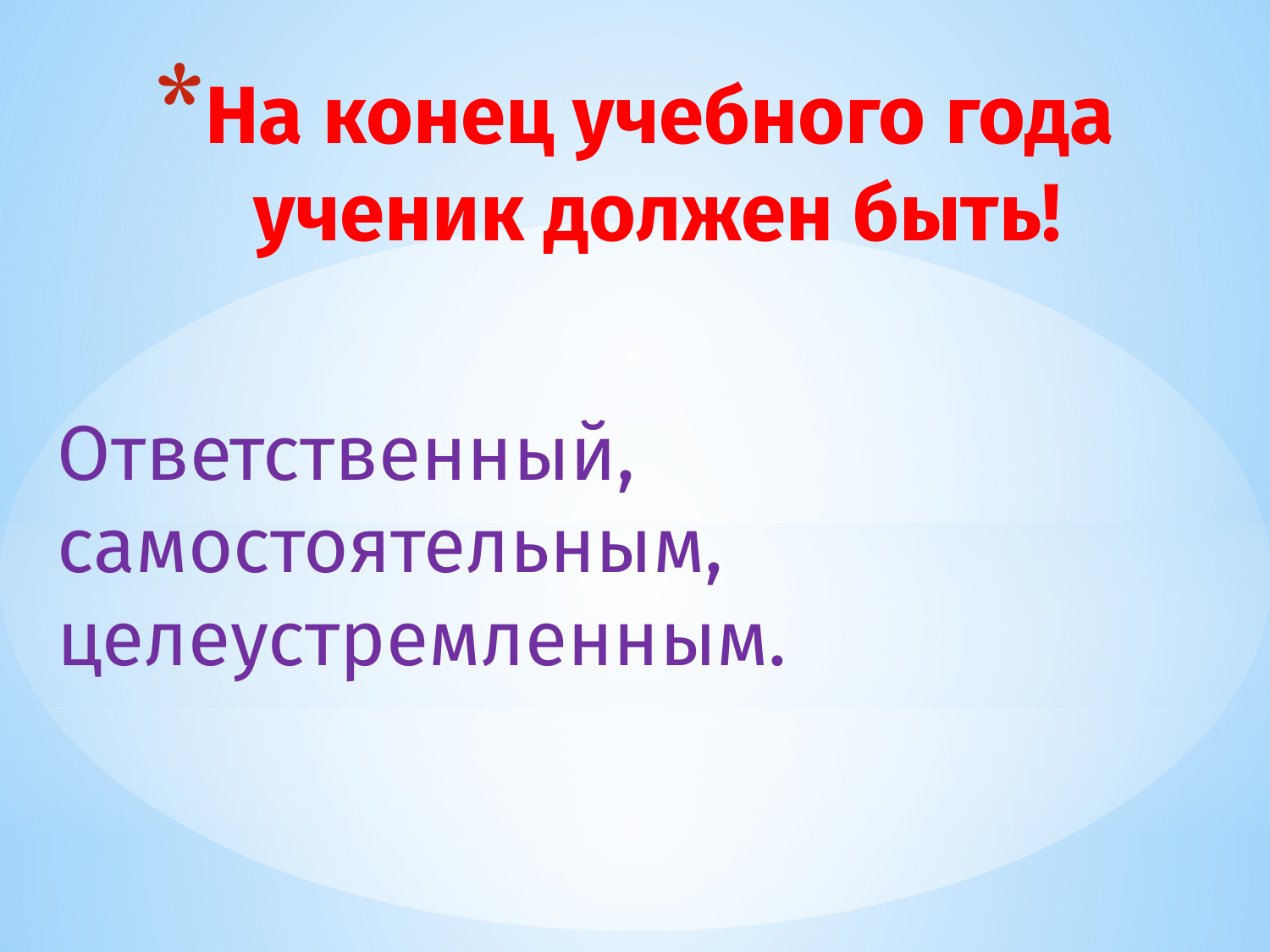

# На конец учебного года ученик должен быть!
Ответственный, самостоятельным, целеустремленным.